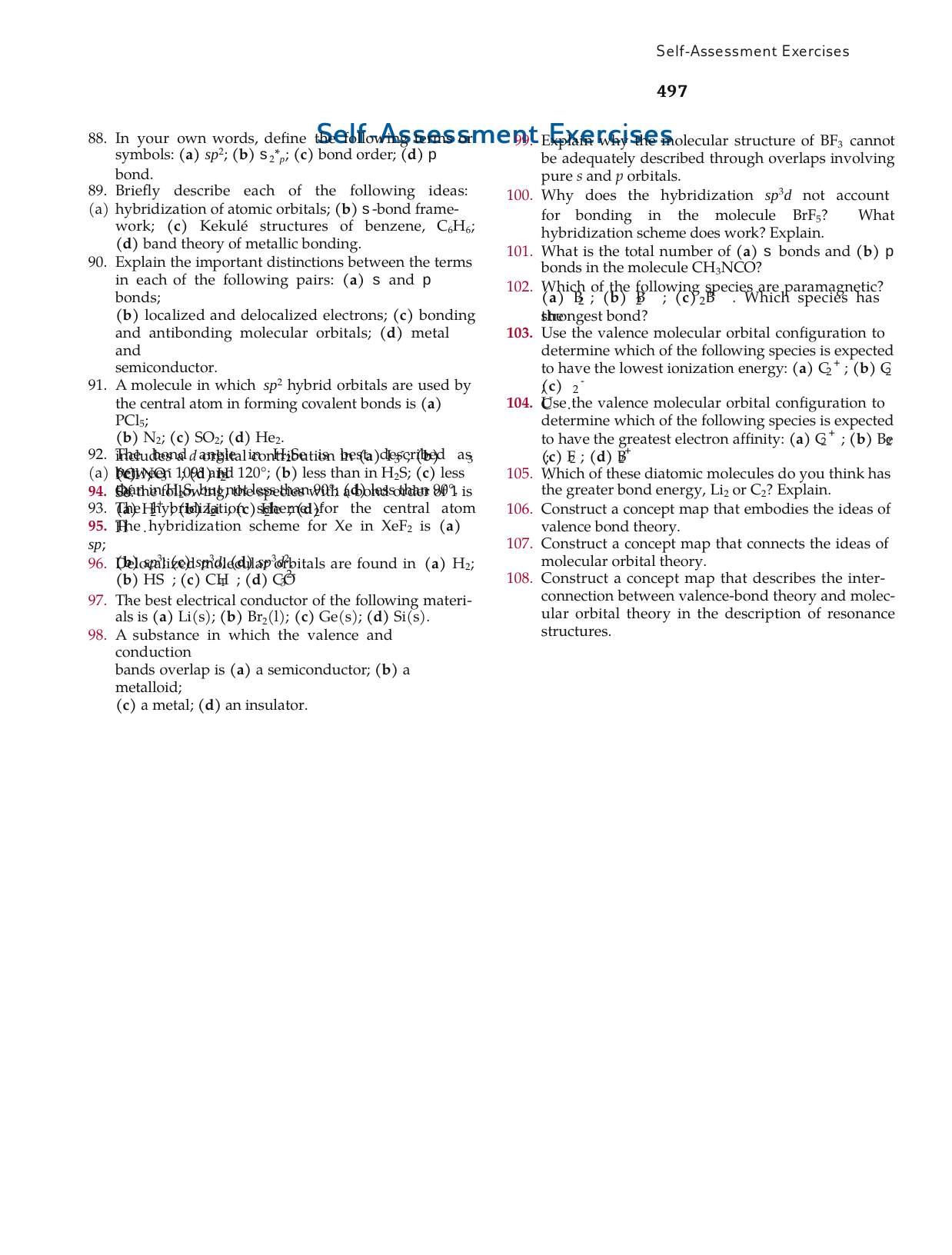

Self-Assessment Exercises	497
Self-Assessment Exercises
In  your  own words, define  the  following terms or symbols: (a) sp2; (b) s2*p; (c) bond order; (d) p bond.
Briefly   describe   each   of   the   following   ideas:
hybridization of atomic orbitals; (b) s-bond frame- work;   (c)   Kekulé   structures   of   benzene,   C6H6;
(d) band theory of metallic bonding.
Explain the important distinctions between the terms in  each of  the  following  pairs:  (a)  s and  p bonds;
(b) localized and delocalized electrons; (c) bonding and  antibonding  molecular  orbitals;  (d)  metal  and
semiconductor.
A molecule in which  sp2  hybrid orbitals are used by the central atom in forming covalent bonds is (a) PCl5;
(b) N2; (c) SO2; (d) He2.
The   bond   angle   in   H2Se   is   best   described   as
between 109° and 120°; (b) less than in H2S; (c) less than in H2S, but not less than 90°; (d) less than 90°.
The   hybridization   scheme   for   the   central   atom
Explain why the molecular structure of BF3  cannot be adequately described through overlaps involving pure s and p orbitals.
Why  does  the  hybridization  sp3d  not  account  for bonding in the molecule BrF5?  What hybridization scheme does work? Explain.
What is the total number of (a) s bonds and (b) p
bonds in the molecule CH3NCO?
Which of the following species are paramagnetic?
-	+
(a)  B  ;  (b)  B                           ;  (c)  B                           .  Which  species  has  the
2	2	2
strongest bond?
103.  Use the valence molecular orbital configuration to determine which of the following species is expected
+
to have the lowest ionization energy: (a) C                          ; (b) C  ;
2	2
-
(c) C                          .
2
104.  Use the valence molecular orbital configuration to determine which of the following species is expected
+
to have the greatest electron affinity: (a) C                          ; (b) Be  ;
2	2
-
+
includes a d orbital contribution in (a) I                     ; (b) PCl  ;
(c) F ; (d) B                           .
3	3
2	2
-
(c) NO                     ; (d) H  Se.
Which of these diatomic molecules do you think has the greater bond energy, Li2 or C2? Explain.
Construct a concept map that embodies the ideas of valence bond theory.
Construct a concept map that connects the ideas of molecular orbital theory.
Construct a concept map that describes the inter-
connection between valence-bond theory and molec- ular orbital theory in the description of resonance structures.
3	2
94.  Of the following, the species with a bond order of 1 is
+	-
(a) H                      ; (b) Li  ; (c) He  ; (d) H                     .
2	2	2	2
95.  The  hybridization  scheme  for  Xe  in  XeF2   is  (a)  sp;
(b) sp3; (c) sp3d; (d) sp3d2.
Delocalized molecular orbitals are found in  (a) H2;

The best electrical conductor of the following materi- als is (a) Li(s); (b) Br2(l); (c) Ge(s); (d) Si(s).
A substance  in  which  the  valence  and  conduction
bands overlap is (a) a semiconductor; (b) a metalloid;
(c) a metal; (d) an insulator.
-	2-
(b) HS  ; (c) CH  ; (d) CO                                    .
4	3